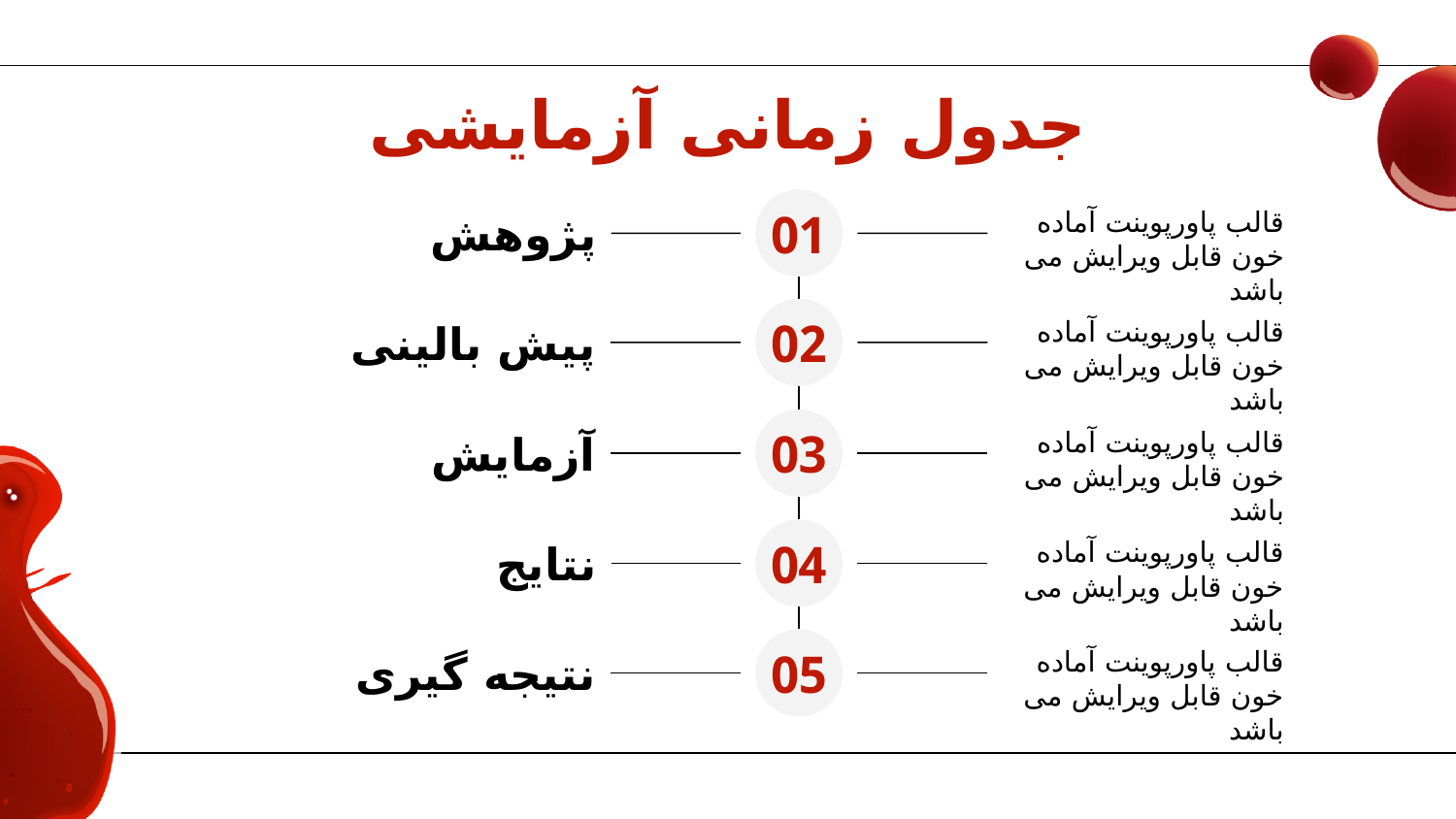

# جدول زمانی آزمایشی

قالب پاورپوینت آماده خون قابل ویرایش می باشد
01
پژوهش

قالب پاورپوینت آماده خون قابل ویرایش می باشد
02
پیش بالینی

قالب پاورپوینت آماده خون قابل ویرایش می باشد
03
آزمایش

قالب پاورپوینت آماده خون قابل ویرایش می باشد
04
نتایج

قالب پاورپوینت آماده خون قابل ویرایش می باشد
05
نتیجه گیری